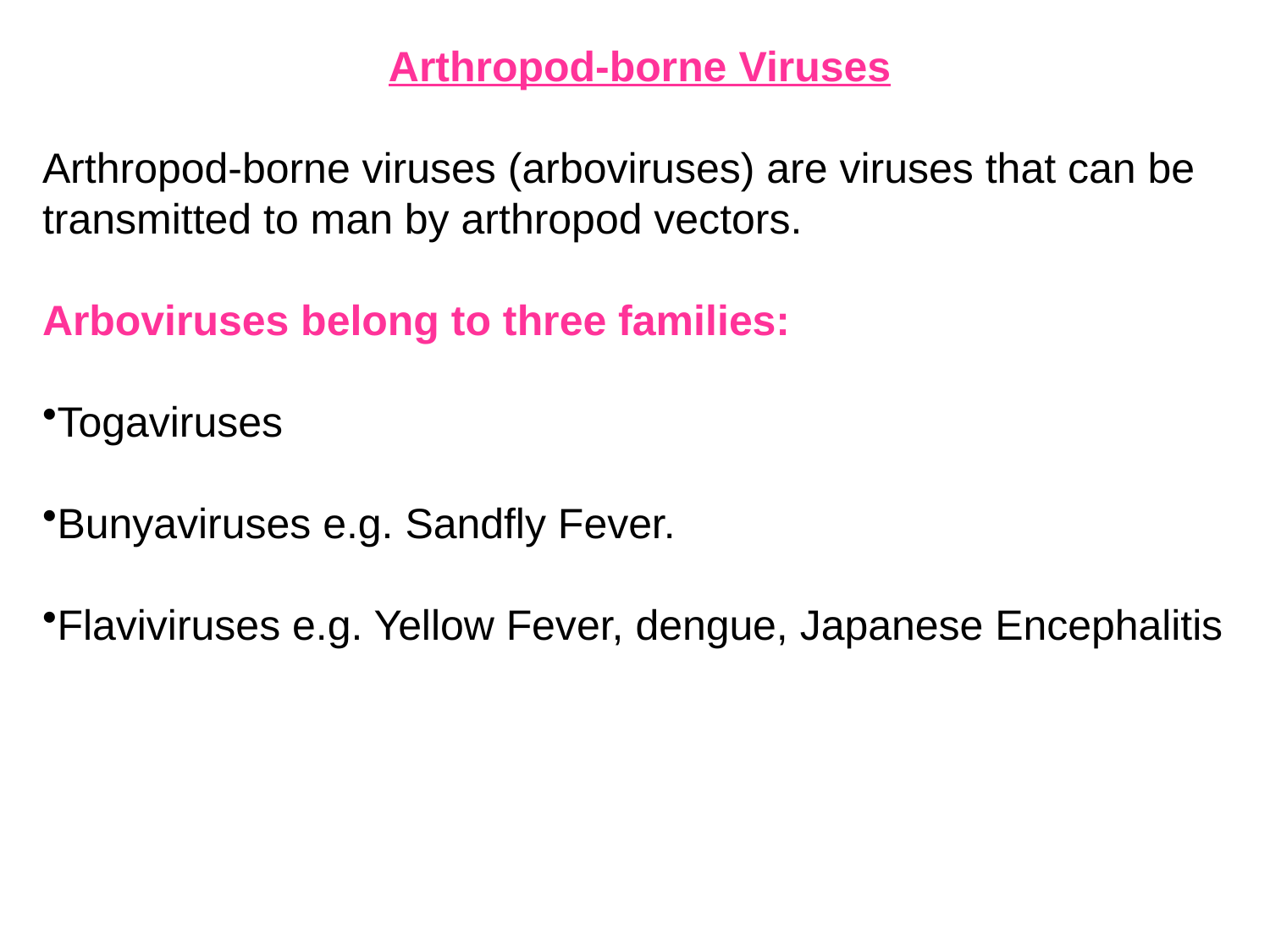

Arthropod-borne Viruses

Arthropod-borne viruses (arboviruses) are viruses that can be transmitted to man by arthropod vectors.

Arboviruses belong to three families:

Togaviruses

Bunyaviruses e.g. Sandfly Fever.

Flaviviruses e.g. Yellow Fever, dengue, Japanese Encephalitis